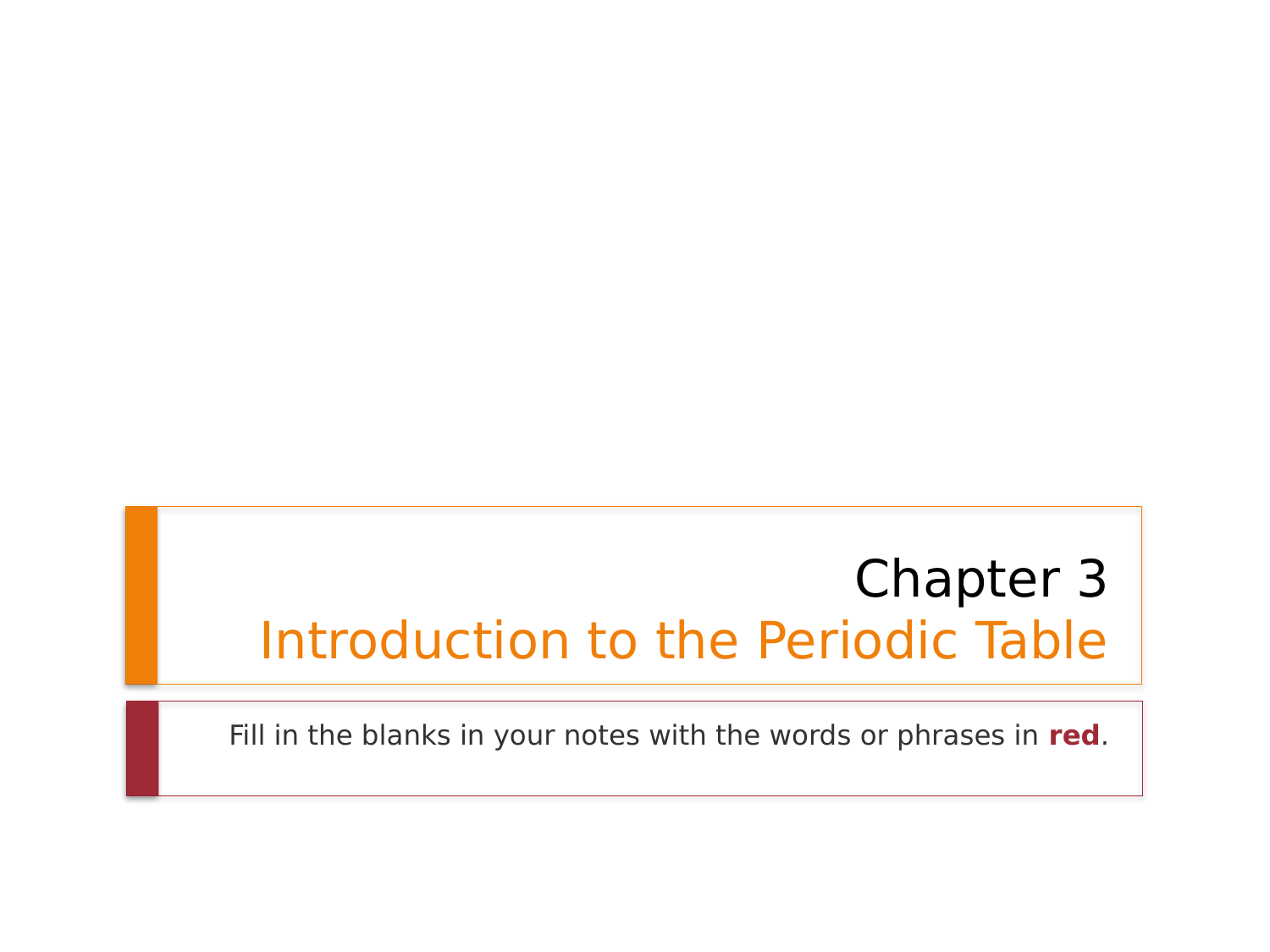

# Chapter 3 Introduction to the Periodic Table
Fill in the blanks in your notes with the words or phrases in red.